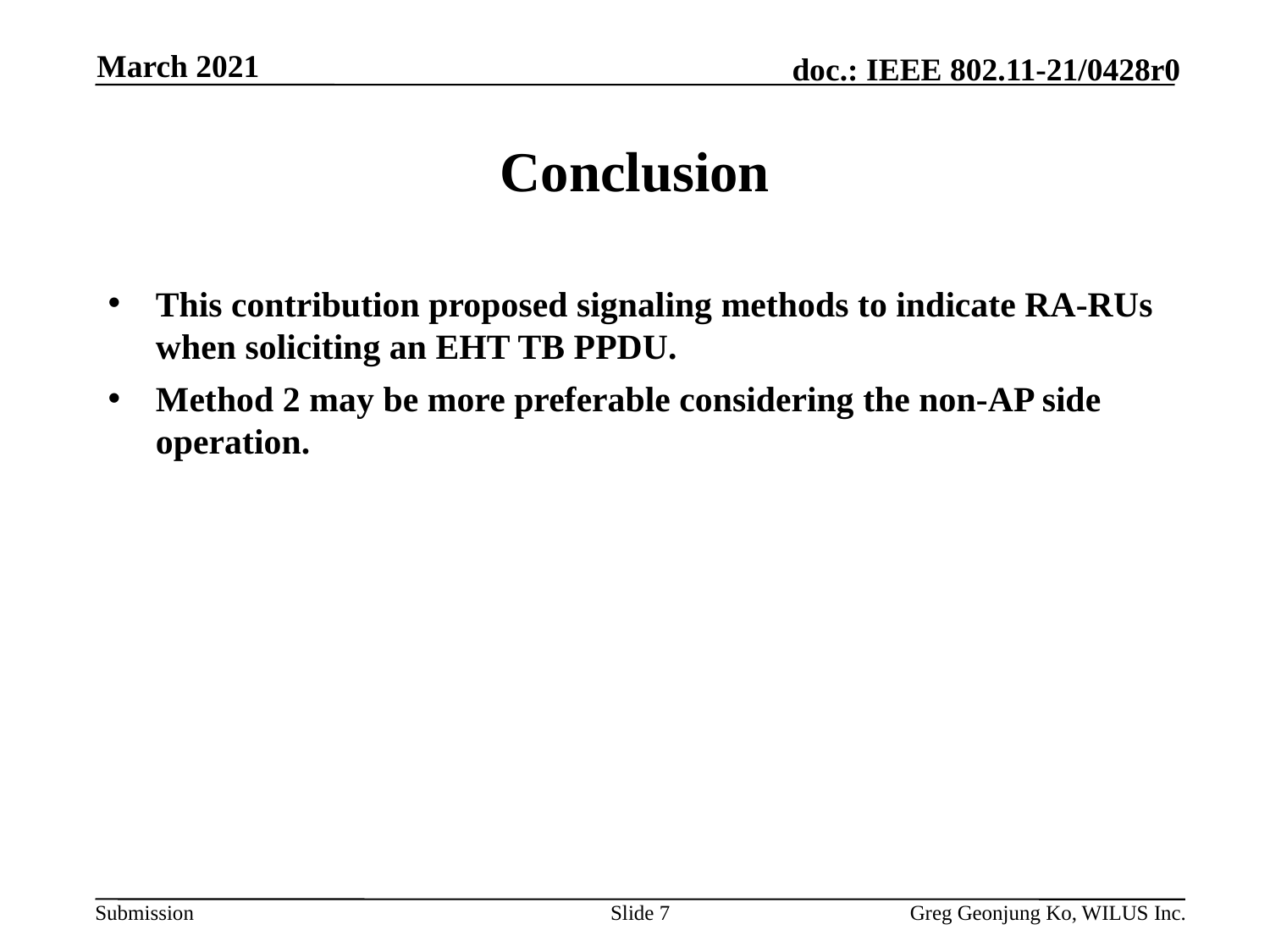

March 2021
# Conclusion
This contribution proposed signaling methods to indicate RA-RUs when soliciting an EHT TB PPDU.
Method 2 may be more preferable considering the non-AP side operation.
Slide 7
Greg Geonjung Ko, WILUS Inc.